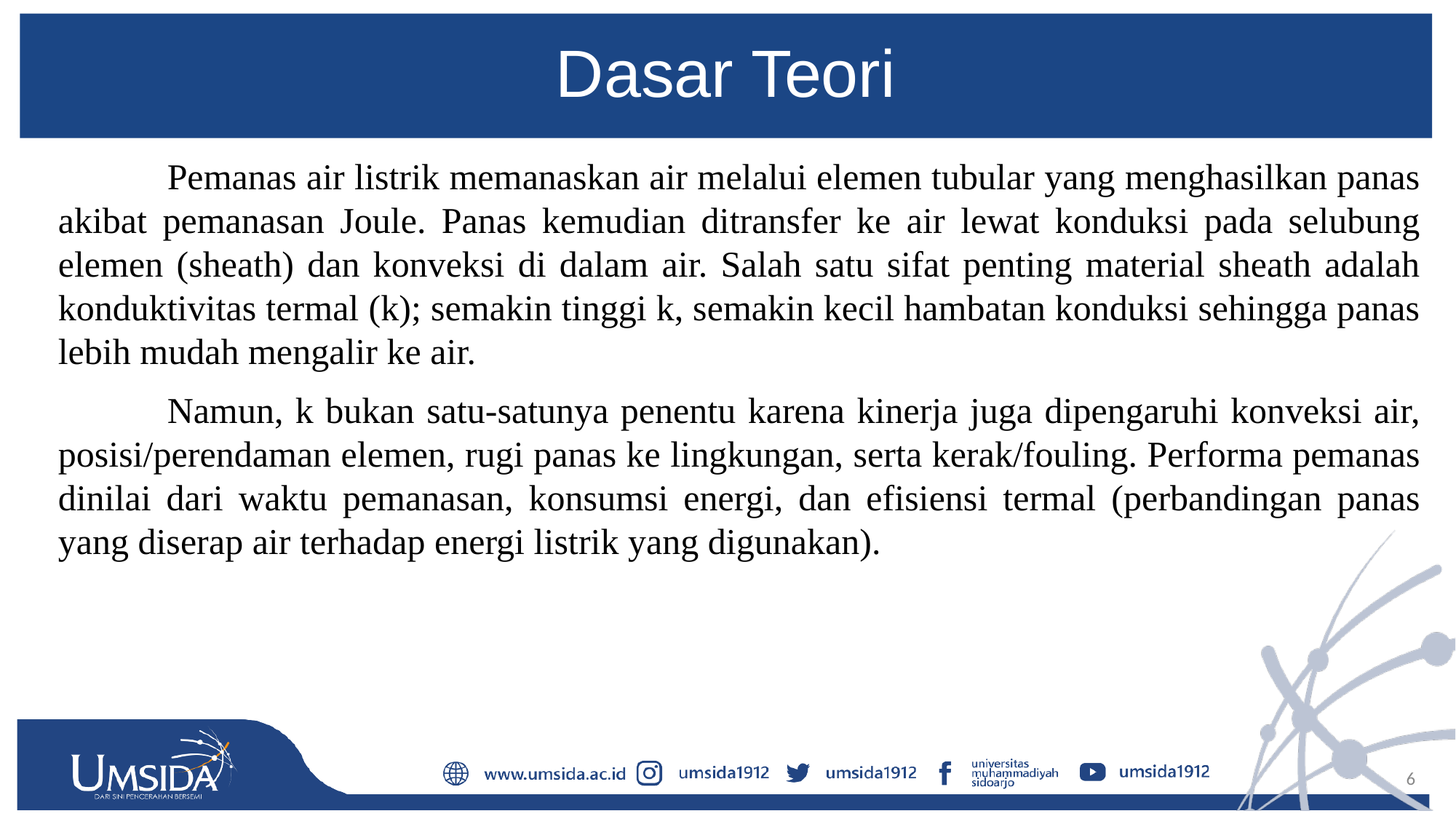

# Dasar Teori
	Pemanas air listrik memanaskan air melalui elemen tubular yang menghasilkan panas akibat pemanasan Joule. Panas kemudian ditransfer ke air lewat konduksi pada selubung elemen (sheath) dan konveksi di dalam air. Salah satu sifat penting material sheath adalah konduktivitas termal (k); semakin tinggi k, semakin kecil hambatan konduksi sehingga panas lebih mudah mengalir ke air.
	Namun, k bukan satu-satunya penentu karena kinerja juga dipengaruhi konveksi air, posisi/perendaman elemen, rugi panas ke lingkungan, serta kerak/fouling. Performa pemanas dinilai dari waktu pemanasan, konsumsi energi, dan efisiensi termal (perbandingan panas yang diserap air terhadap energi listrik yang digunakan).